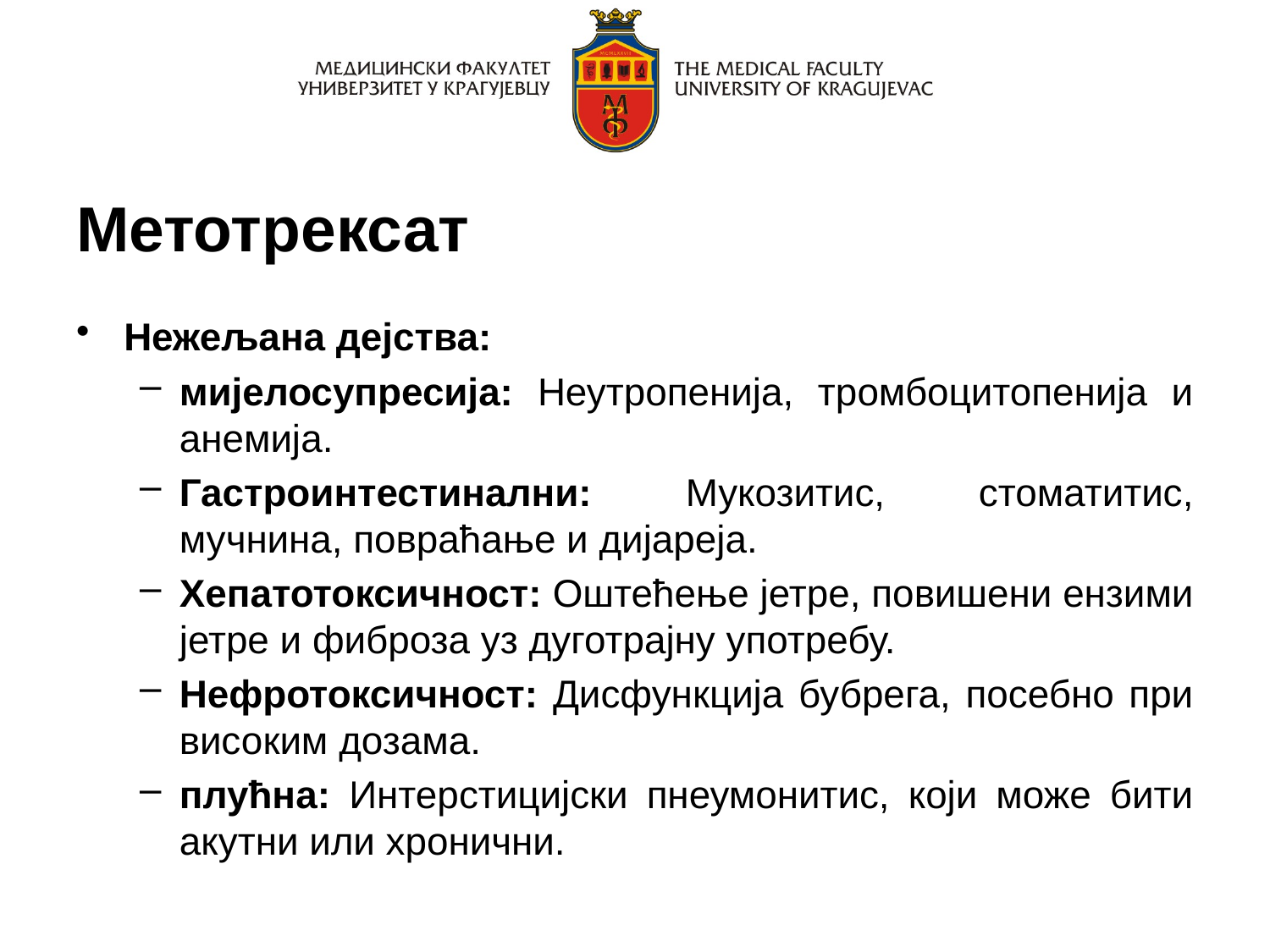

# Метотрексат
Нежељана дејства:
мијелосупресија: Неутропенија, тромбоцитопенија и анемија.
Гастроинтестинални: Мукозитис, стоматитис, мучнина, повраћање и дијареја.
Хепатотоксичност: Оштећење јетре, повишени ензими јетре и фиброза уз дуготрајну употребу.
Нефротоксичност: Дисфункција бубрега, посебно при високим дозама.
плућна: Интерстицијски пнеумонитис, који може бити акутни или хронични.